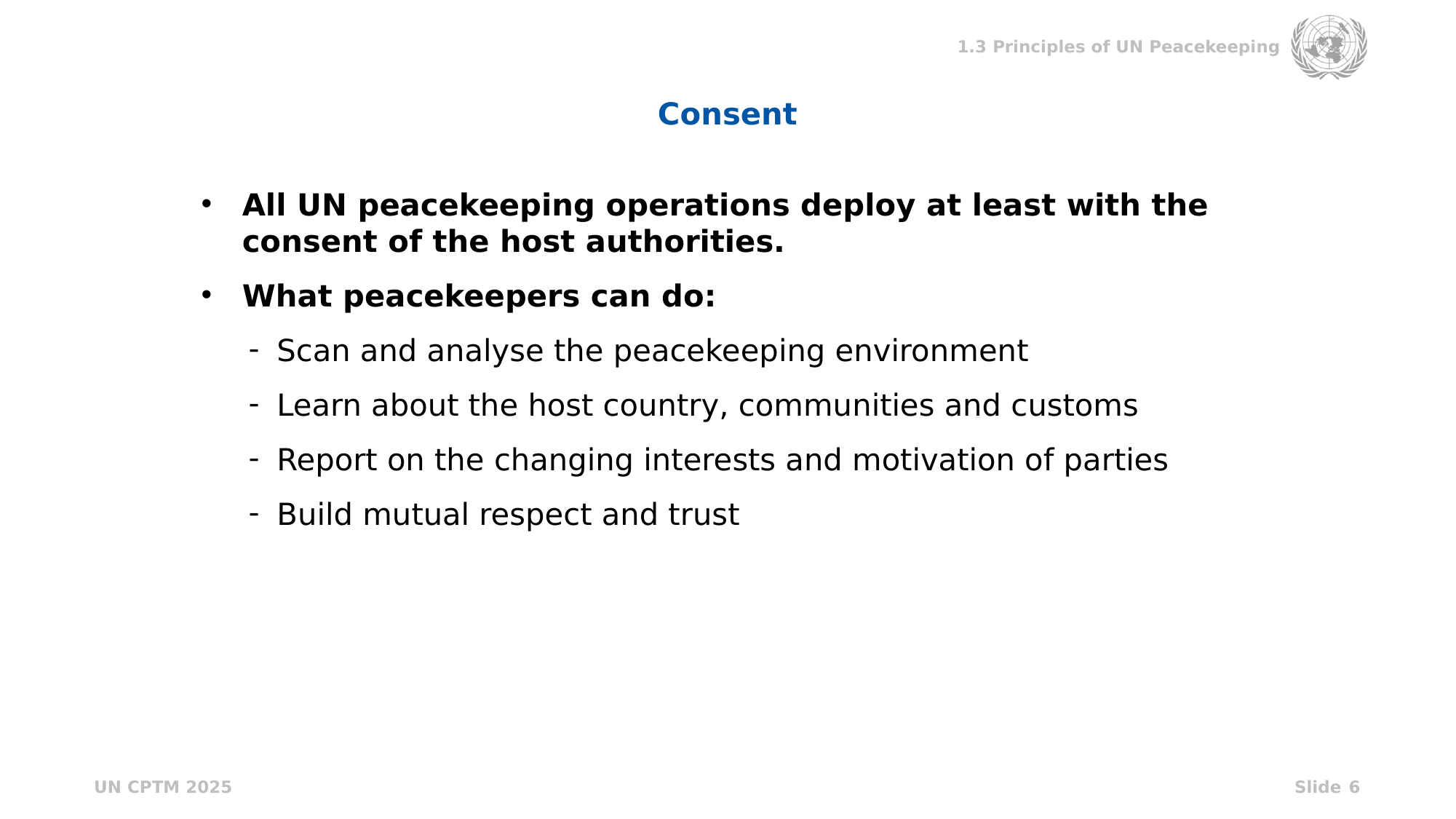

Consent
All UN peacekeeping operations deploy at least with the consent of the host authorities.
What peacekeepers can do:
Scan and analyse the peacekeeping environment
Learn about the host country, communities and customs
Report on the changing interests and motivation of parties
Build mutual respect and trust